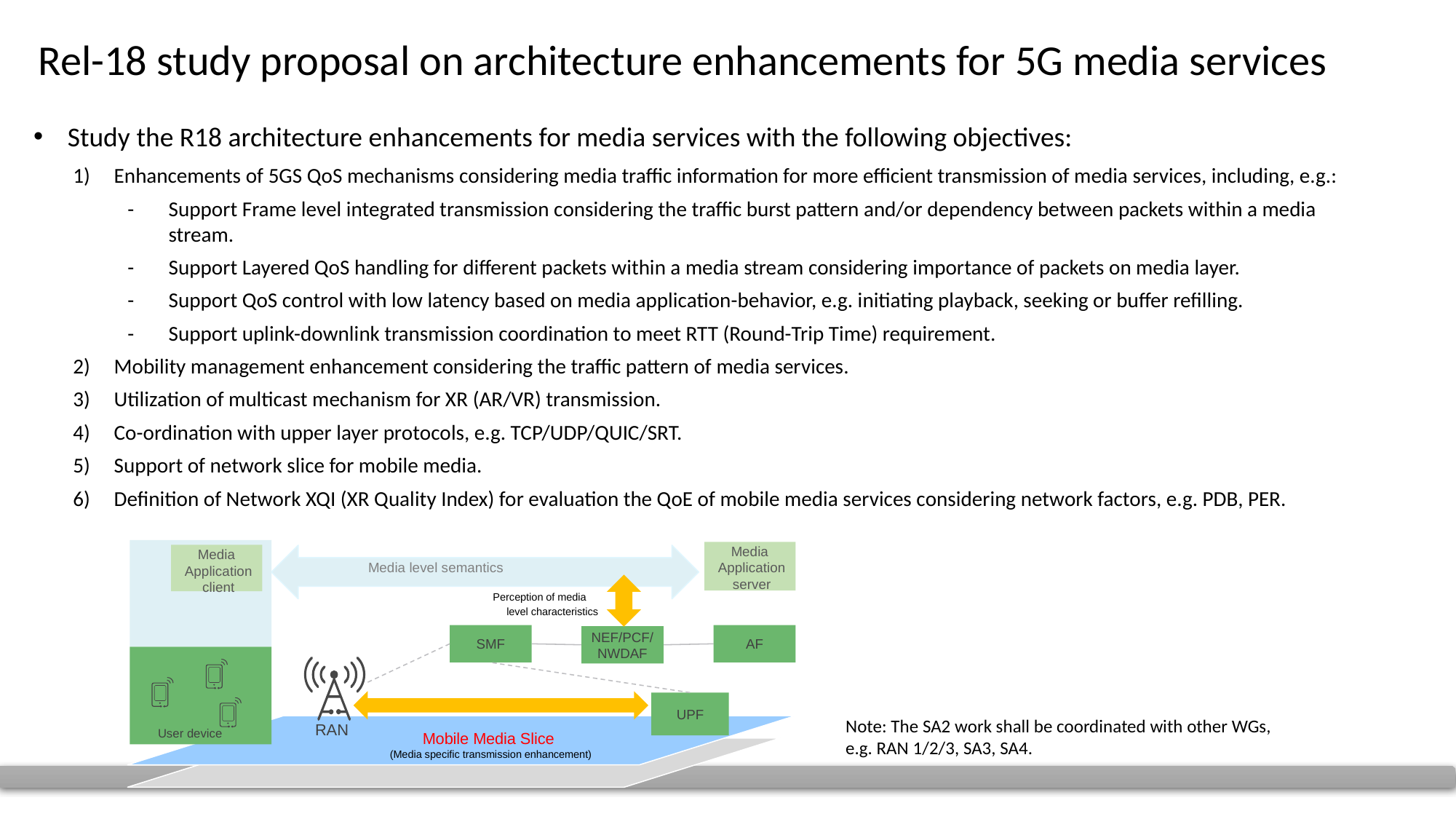

# Rel-18 study proposal on architecture enhancements for 5G media services

Study the R18 architecture enhancements for media services with the following objectives:
1)	Enhancements of 5GS QoS mechanisms considering media traffic information for more efficient transmission of media services, including, e.g.:
-	Support Frame level integrated transmission considering the traffic burst pattern and/or dependency between packets within a media stream.
-	Support Layered QoS handling for different packets within a media stream considering importance of packets on media layer.
-	Support QoS control with low latency based on media application-behavior, e.g. initiating playback, seeking or buffer refilling.
-	Support uplink-downlink transmission coordination to meet RTT (Round-Trip Time) requirement.
2)	Mobility management enhancement considering the traffic pattern of media services.
3)	Utilization of multicast mechanism for XR (AR/VR) transmission.
4)	Co-ordination with upper layer protocols, e.g. TCP/UDP/QUIC/SRT.
5)	Support of network slice for mobile media.
6)	Definition of Network XQI (XR Quality Index) for evaluation the QoE of mobile media services considering network factors, e.g. PDB, PER.

Media
Application server

Media
Application client

Media level semantics
Perception of media level characteristics

AF
SMF
NEF/PCF/
NWDAF

UPF

RAN
User device
Mobile Media Slice
(Media specific transmission enhancement)

Note: The SA2 work shall be coordinated with other WGs, e.g. RAN 1/2/3, SA3, SA4.